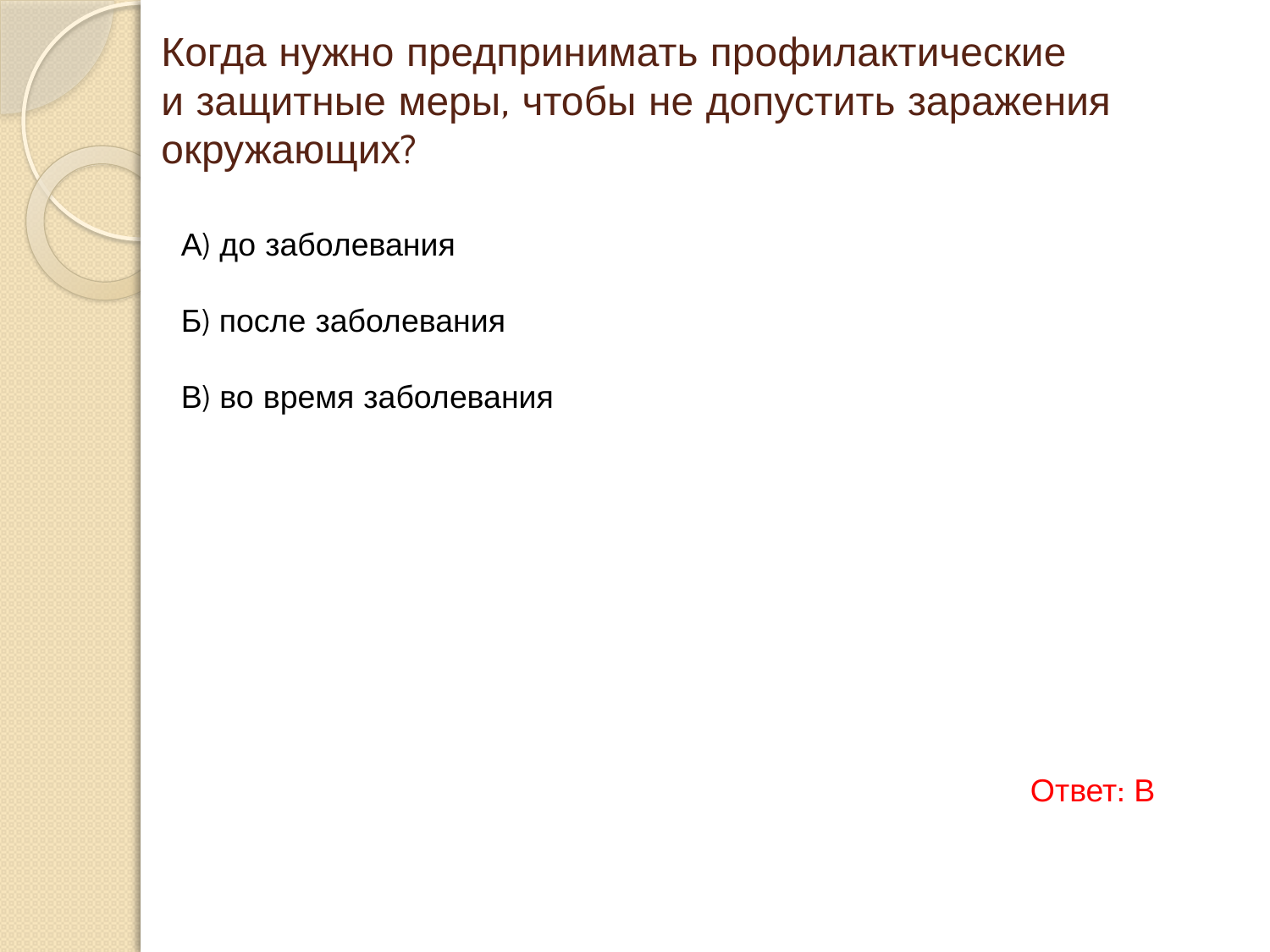

# Когда нужно предпринимать профилактические и защитные меры, чтобы не допустить заражения окружающих?
А) до заболевания

Б) после заболевания

В) во время заболевания
Ответ: В